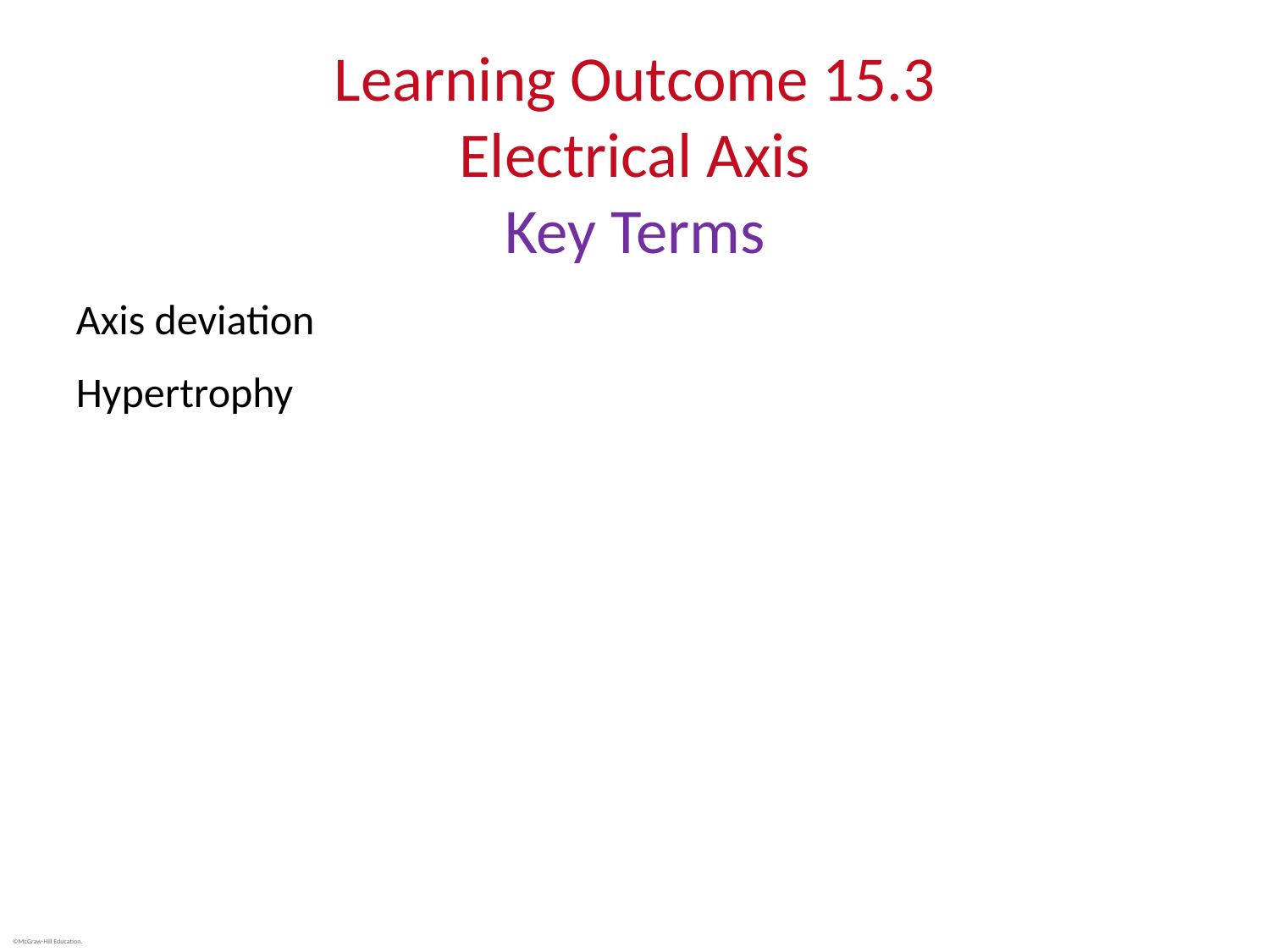

# Learning Outcome 15.3 Electrical Axis Key Terms
Axis deviation
Hypertrophy